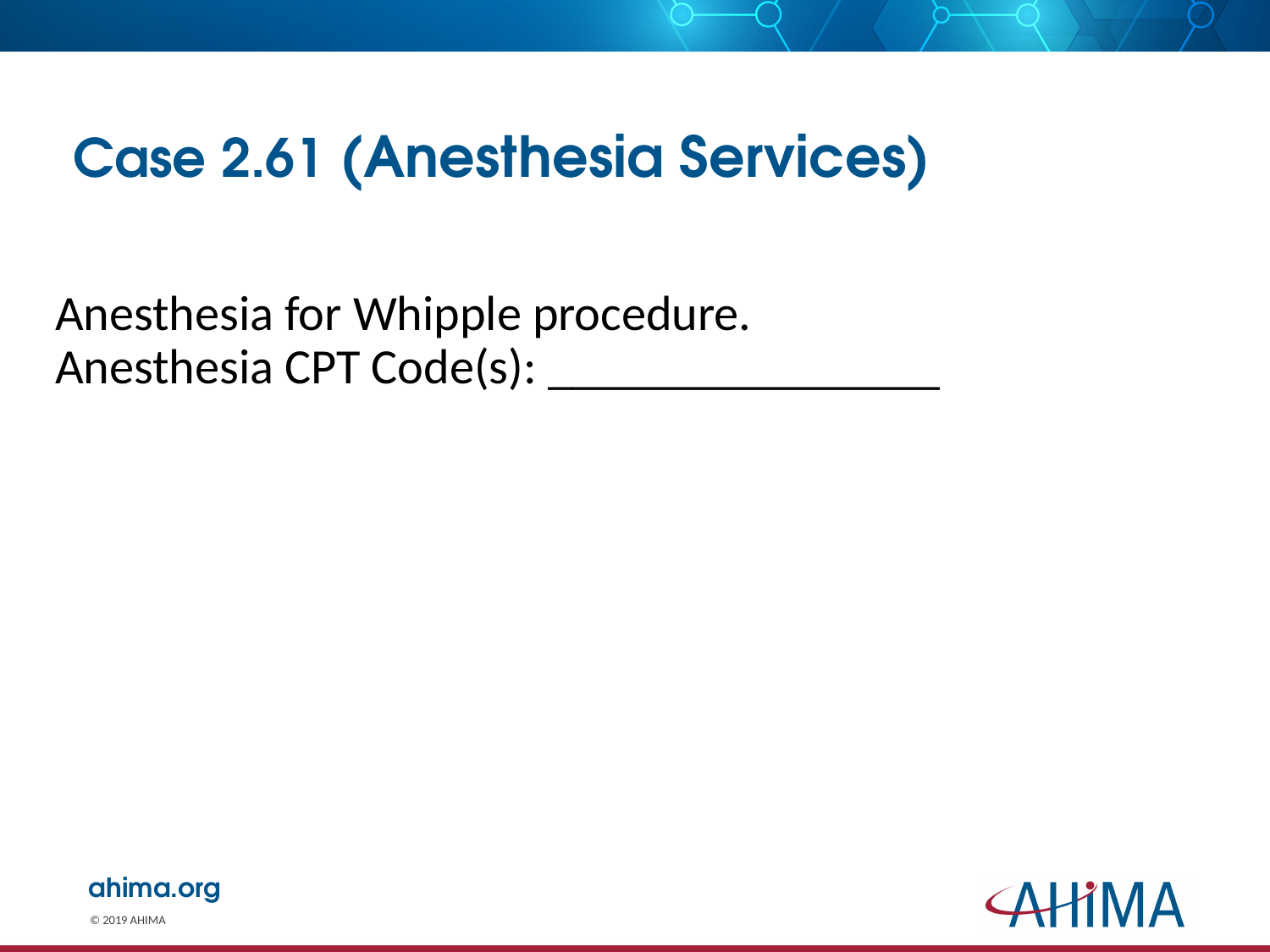

# Case 2.61 (Anesthesia Services)

Anesthesia for Whipple procedure.
Anesthesia CPT Code(s): ________________